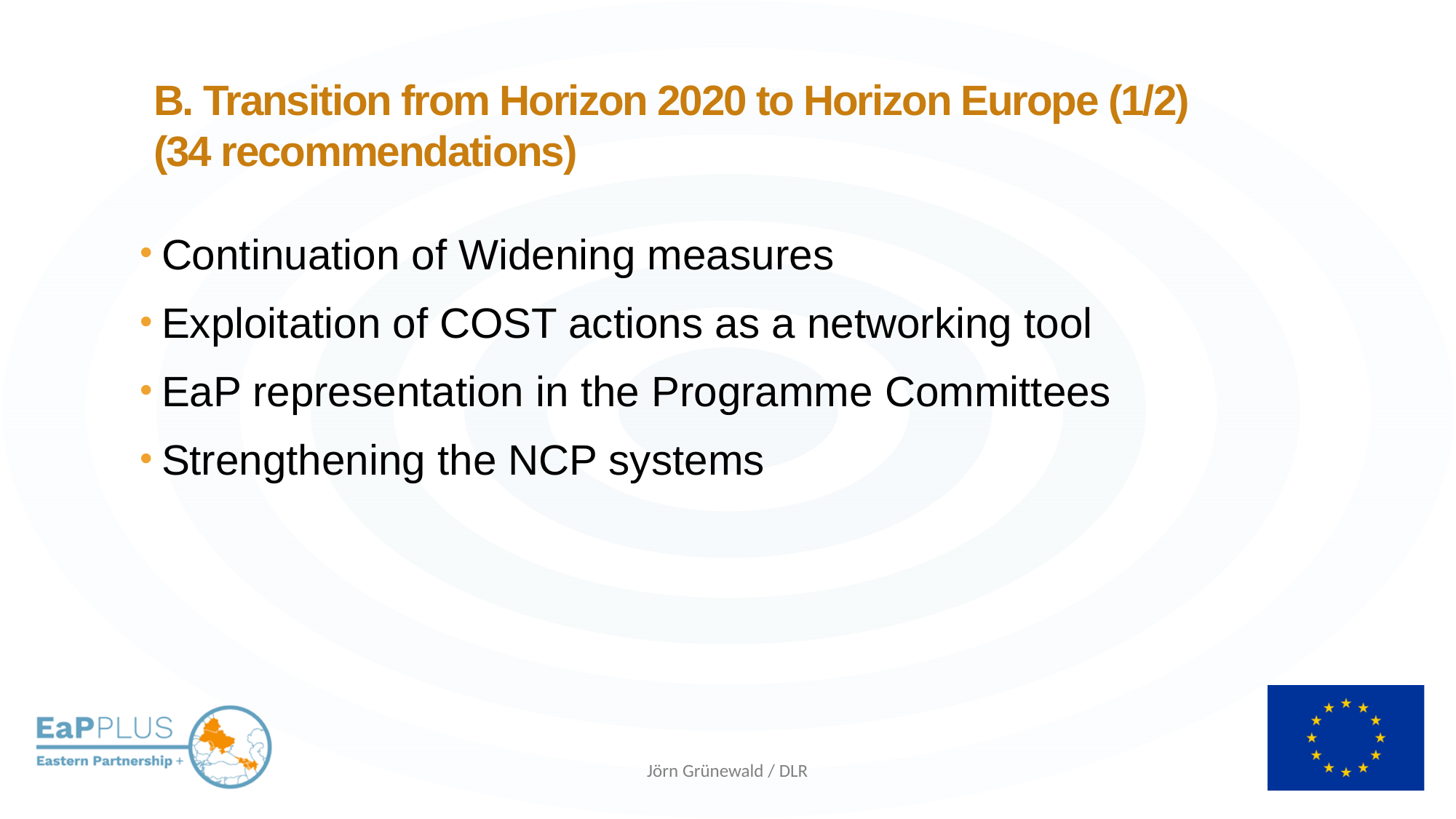

B. Transition from Horizon 2020 to Horizon Europe (1/2)
(34 recommendations)
Continuation of Widening measures
Exploitation of COST actions as a networking tool
EaP representation in the Programme Committees
Strengthening the NCP systems

Jörn Grünewald / DLR